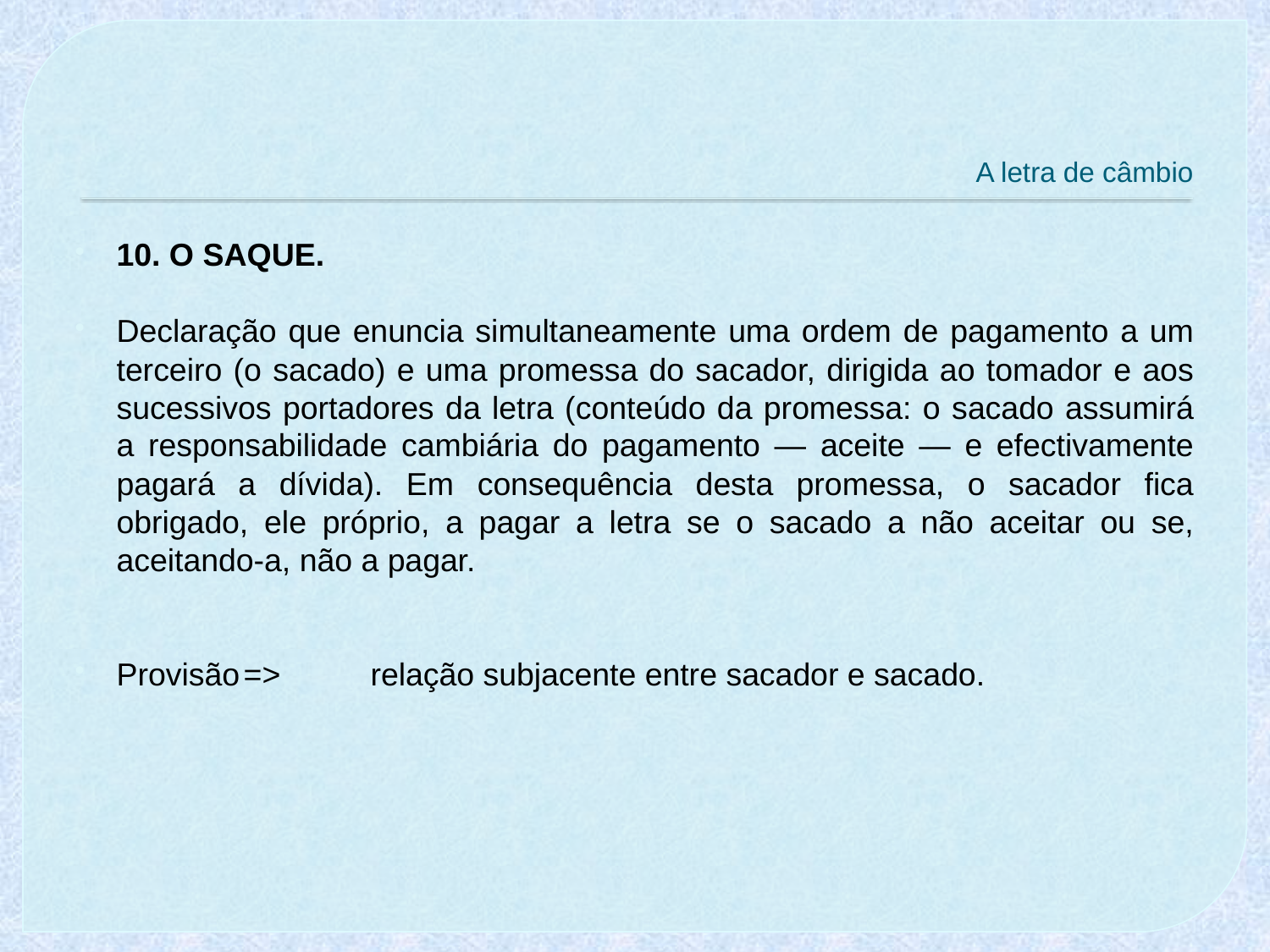

# A letra de câmbio
10. O SAQUE.

Declaração que enuncia simultaneamente uma ordem de pagamento a um terceiro (o sacado) e uma promessa do sacador, dirigida ao tomador e aos sucessivos portadores da letra (conteúdo da promessa: o sacado assumirá a responsabilidade cambiária do pagamento — aceite — e efectivamente pagará a dívida). Em consequência desta promessa, o sacador fica obrigado, ele próprio, a pagar a letra se o sacado a não aceitar ou se, aceitando-a, não a pagar.

Provisão	=>	relação subjacente entre sacador e sacado.